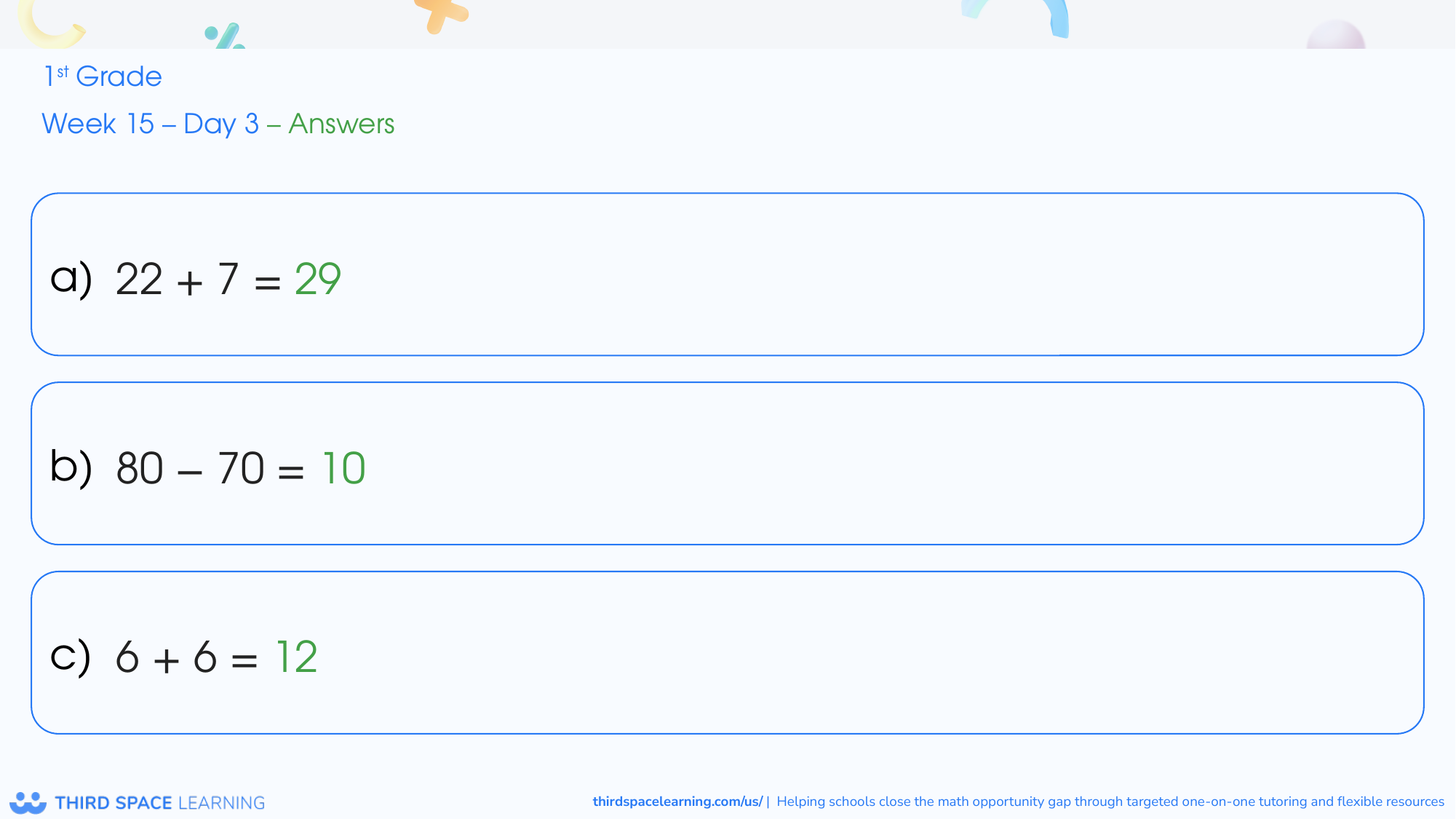

1st Grade
Week 15 – Day 3 – Answers
22 + 7 = 29
80 − 70 = 10
6 + 6 = 12